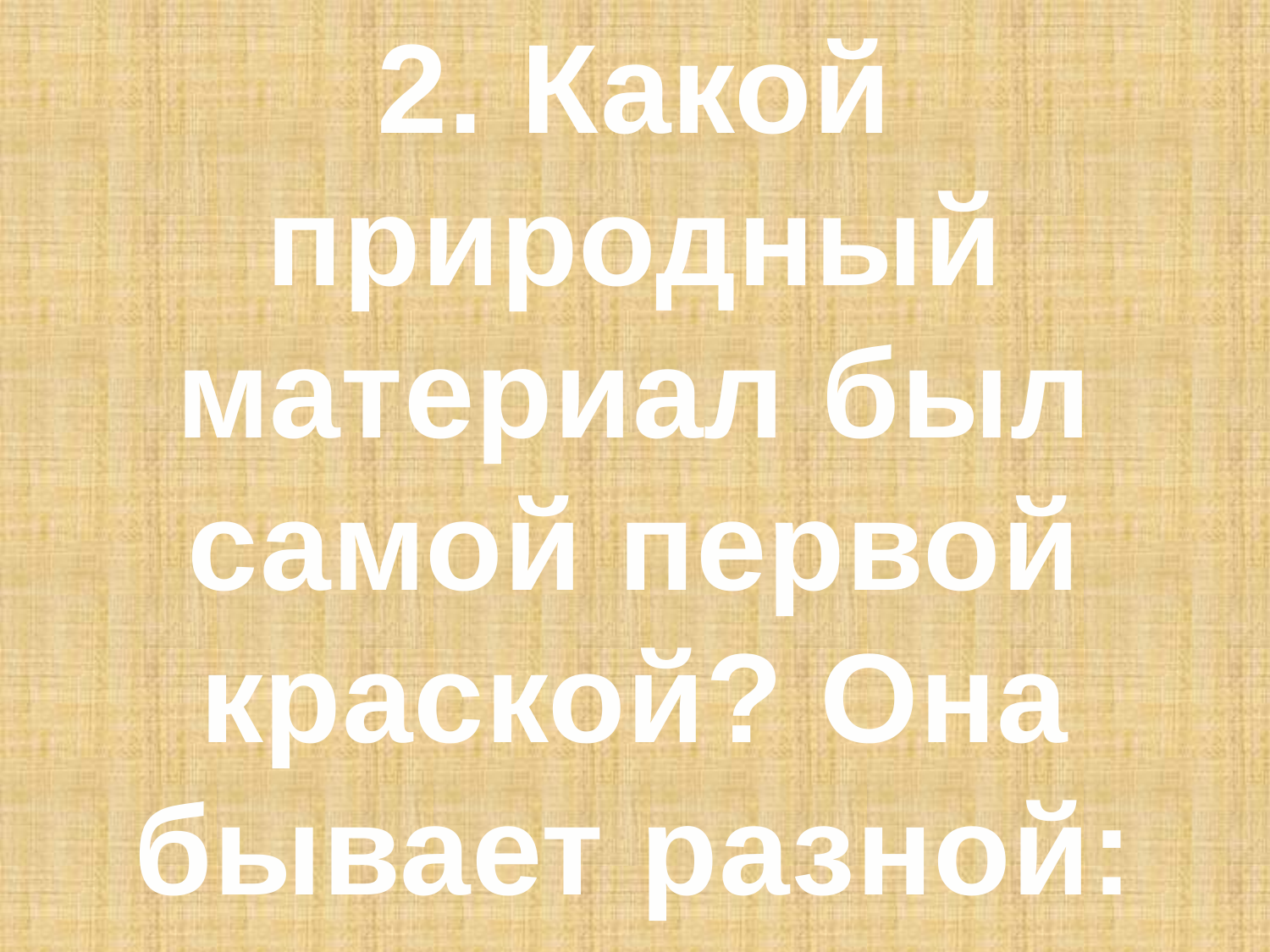

2. Какой природный материал был самой первой краской? Она бывает разной: желтая, красная, зеленоватая, белая, голубая.